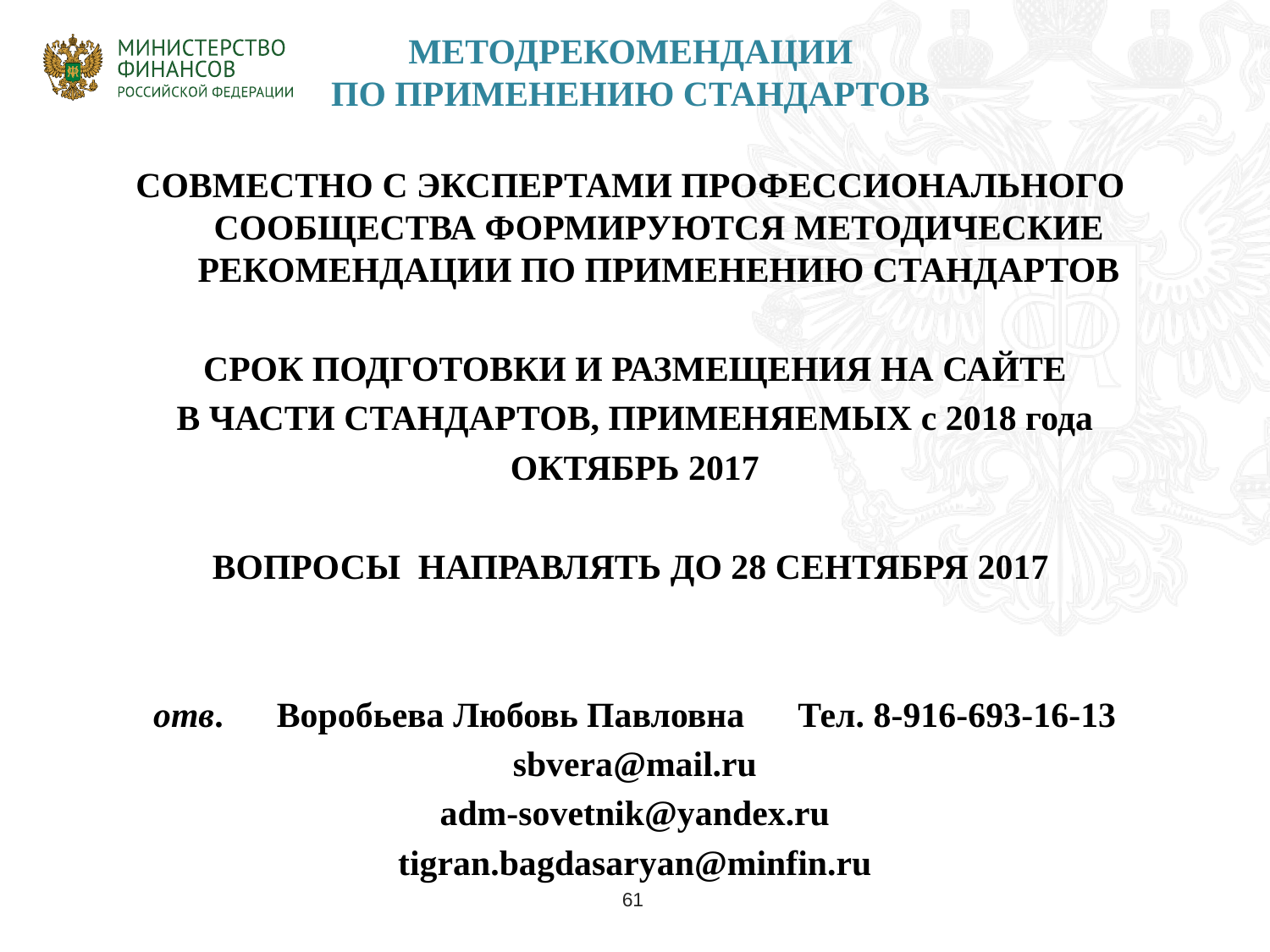

# МЕТОДРЕКОМЕНДАЦИИ ПО ПРИМЕНЕНИЮ СТАНДАРТОВ
СОВМЕСТНО С ЭКСПЕРТАМИ ПРОФЕССИОНАЛЬНОГО  СООБЩЕСТВА ФОРМИРУЮТСЯ МЕТОДИЧЕСКИЕ РЕКОМЕНДАЦИИ ПО ПРИМЕНЕНИЮ СТАНДАРТОВ

СРОК ПОДГОТОВКИ И РАЗМЕЩЕНИЯ НА САЙТЕ
В ЧАСТИ СТАНДАРТОВ, ПРИМЕНЯЕМЫХ с 2018 года
 ОКТЯБРЬ 2017

ВОПРОСЫ  НАПРАВЛЯТЬ ДО 28 СЕНТЯБРЯ 2017

отв.      Воробьева Любовь Павловна      Тел. 8-916-693-16-13
 sbvera@mail.ru
adm-sovetnik@yandex.ru
tigran.bagdasaryan@minfin.ru

61